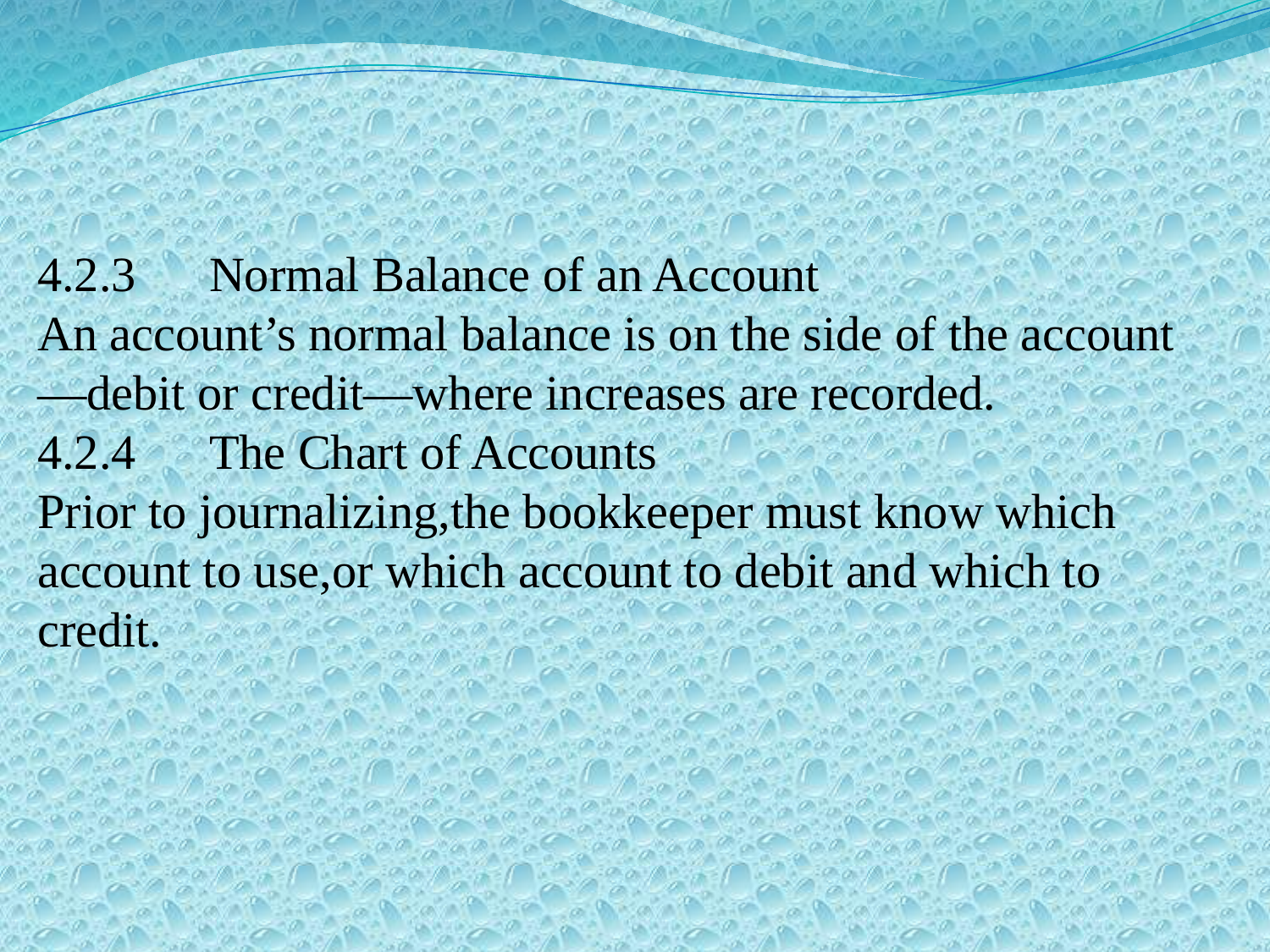

4.2.3　Normal Balance of an Account
An account’s normal balance is on the side of the account—debit or credit—where increases are recorded.
4.2.4　The Chart of Accounts
Prior to journalizing,the bookkeeper must know which account to use,or which account to debit and which to credit.